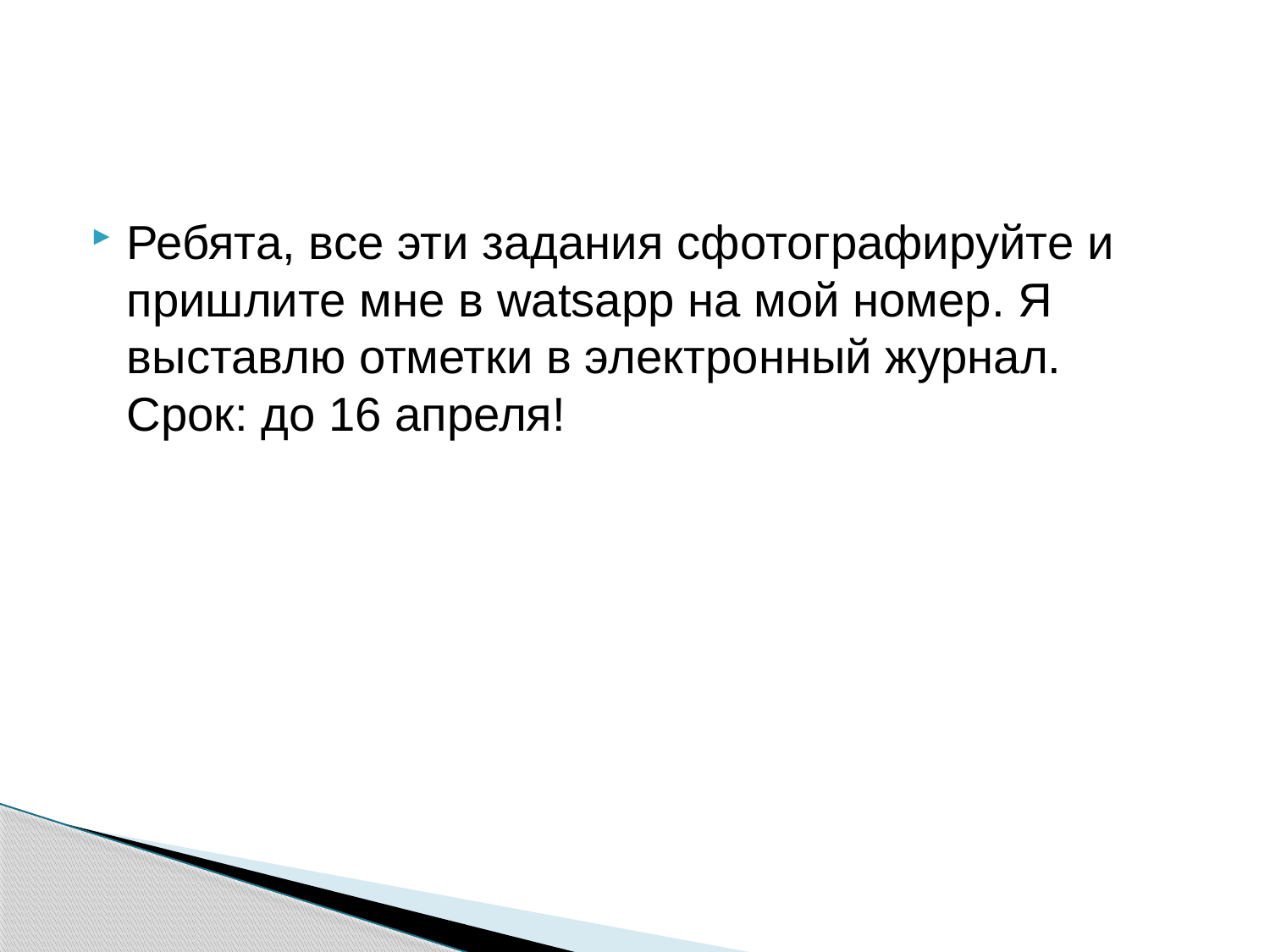

#
Ребята, все эти задания сфотографируйте и пришлите мне в watsapp на мой номер. Я выставлю отметки в электронный журнал. Срок: до 16 апреля!